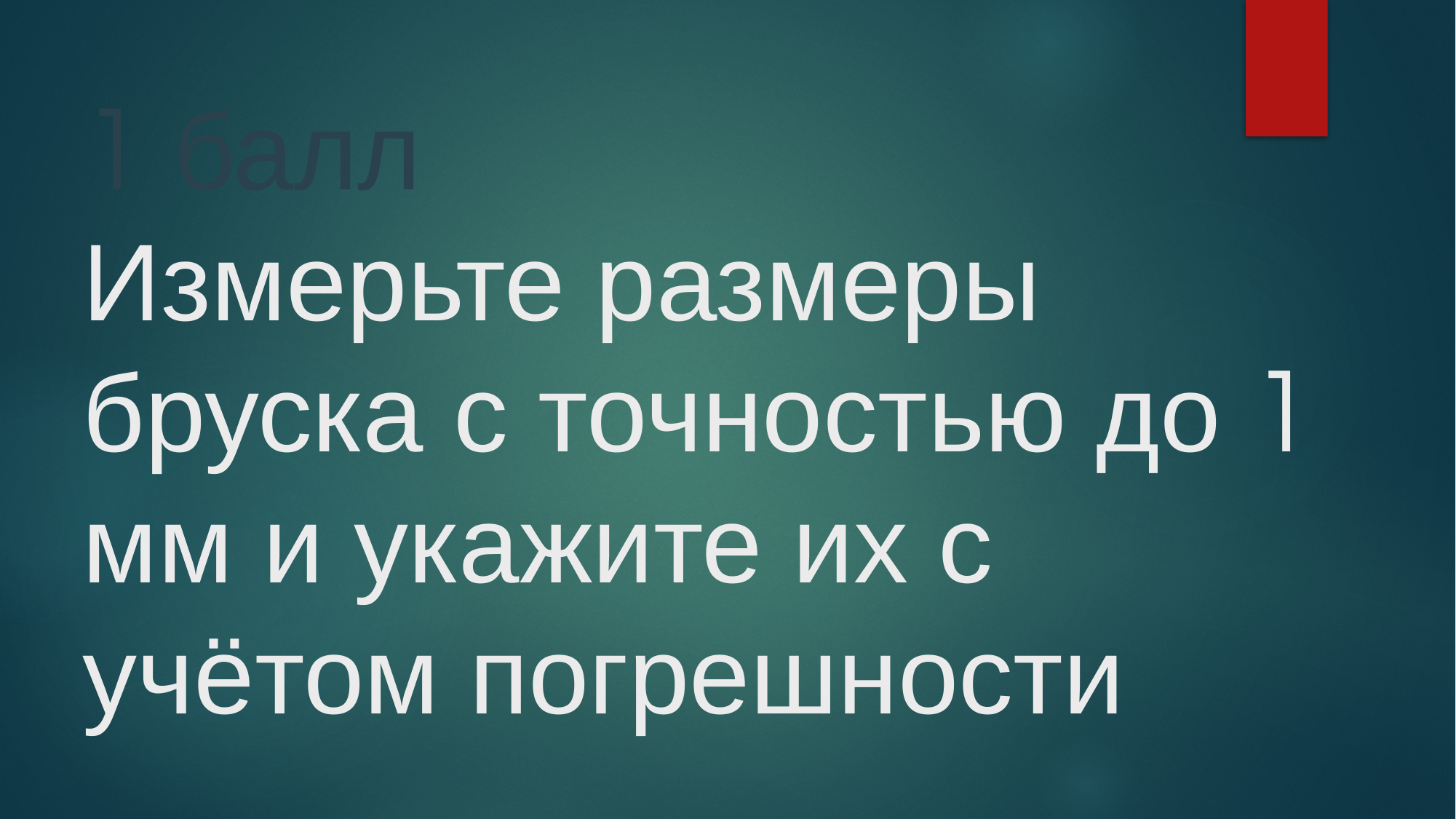

# 1 балл Измерьте размеры бруска с точностью до 1 мм и укажите их с учётом погрешности